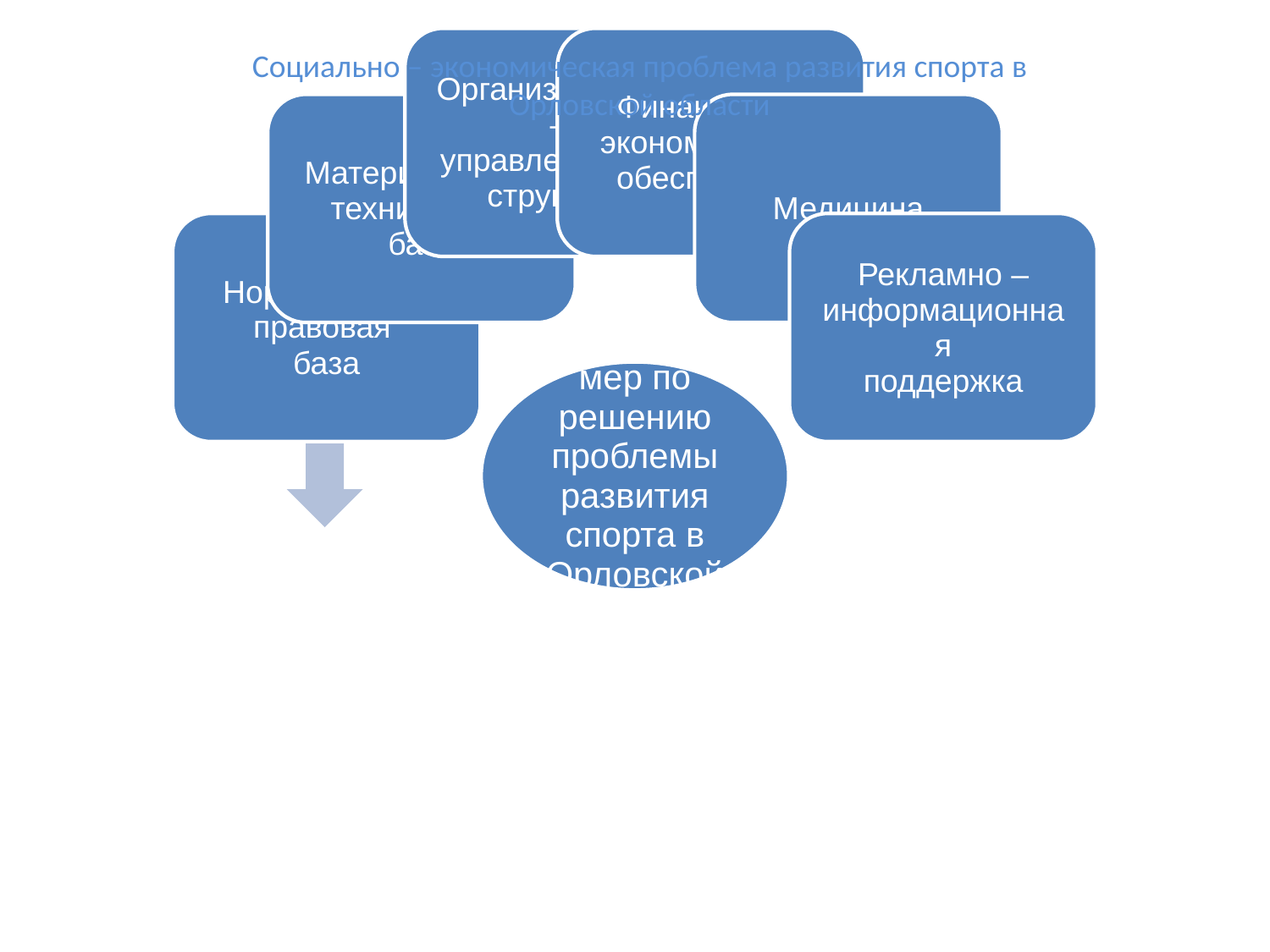

Нормативно –
правовая
база
Материально –
техническая
база
управленческая
структура
Финансово –
экономическое
обеспечение
Медицина
Рекламно –
поддержка
Социально – экономическая проблема развития спорта в Орловской области